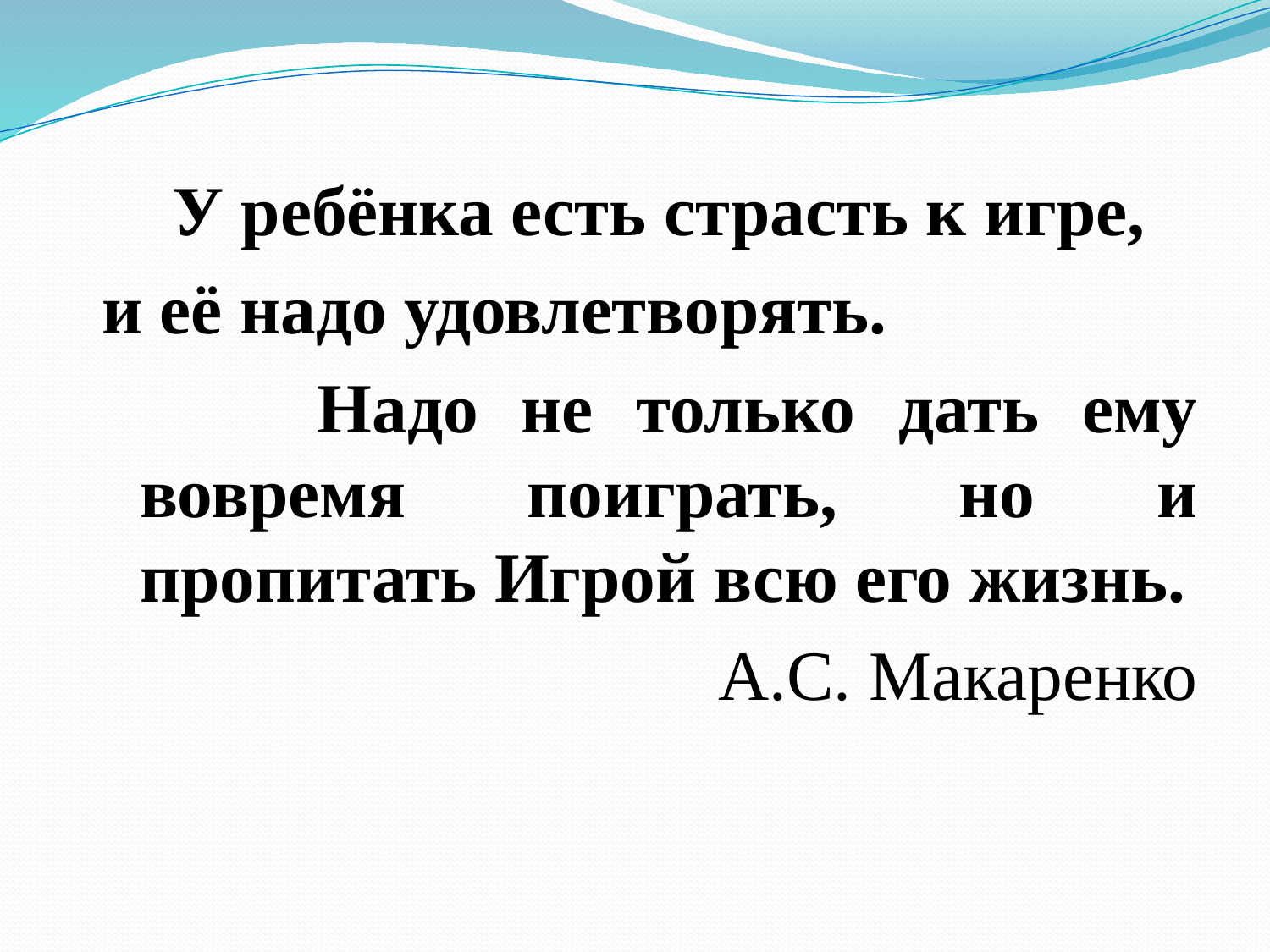

У ребёнка есть страсть к игре,
и её надо удовлетворять.
     Надо не только дать ему вовремя поиграть, но и пропитать Игрой всю его жизнь.
А.С. Макаренко